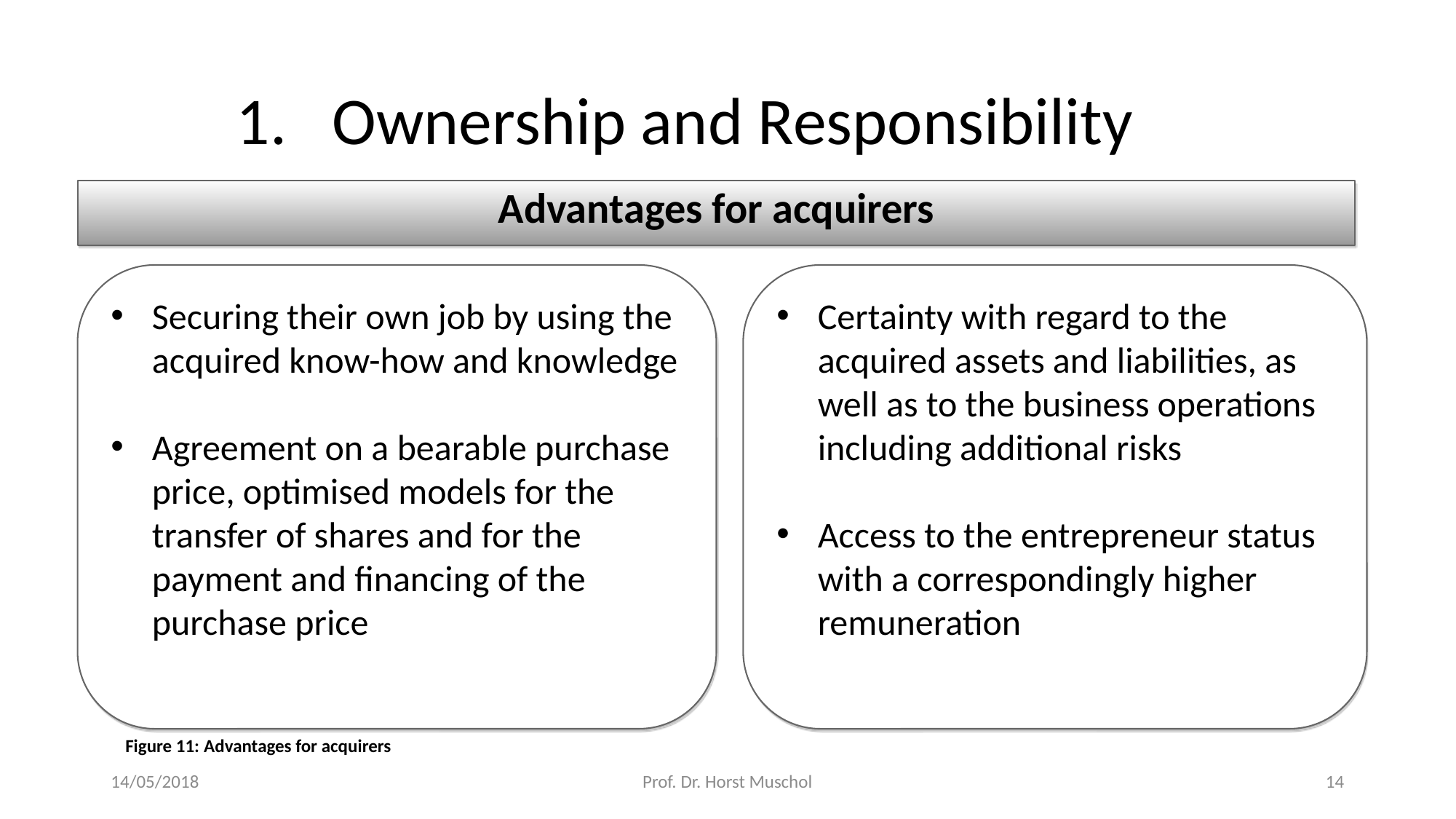

# 1.   Ownership and Responsibility
Advantages for acquirers
Securing their own job by using the acquired know-how and knowledge

Agreement on a bearable purchase price, optimised models for the transfer of shares and for the payment and financing of the purchase price
Certainty with regard to the acquired assets and liabilities, as well as to the business operations including additional risks

Access to the entrepreneur status with a correspondingly higher remuneration
Figure 11: Advantages for acquirers
14/05/2018
Prof. Dr. Horst Muschol
14